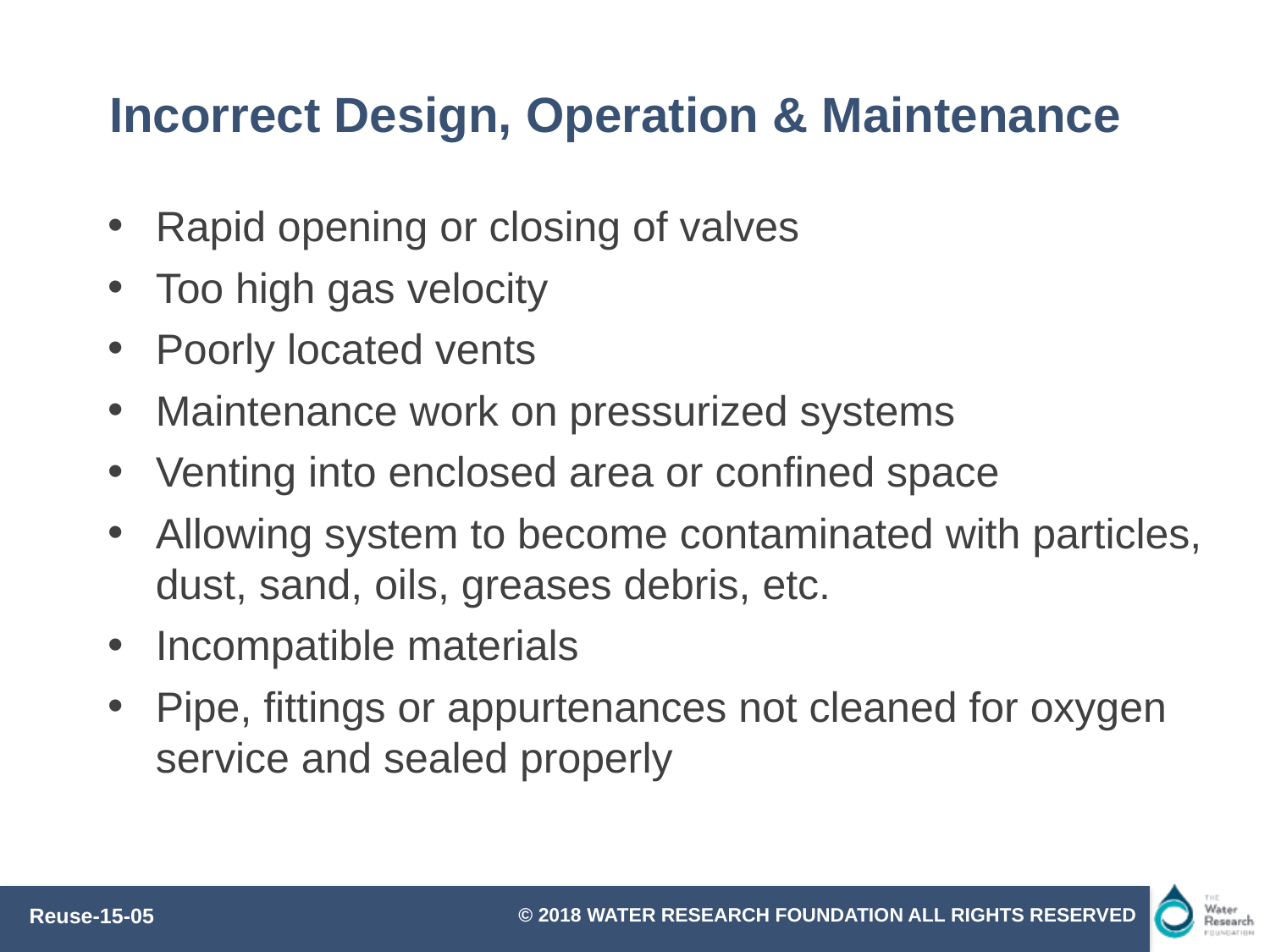

# Incorrect Design, Operation & Maintenance
Rapid opening or closing of valves
Too high gas velocity
Poorly located vents
Maintenance work on pressurized systems
Venting into enclosed area or confined space
Allowing system to become contaminated with particles, dust, sand, oils, greases debris, etc.
Incompatible materials
Pipe, fittings or appurtenances not cleaned for oxygen service and sealed properly